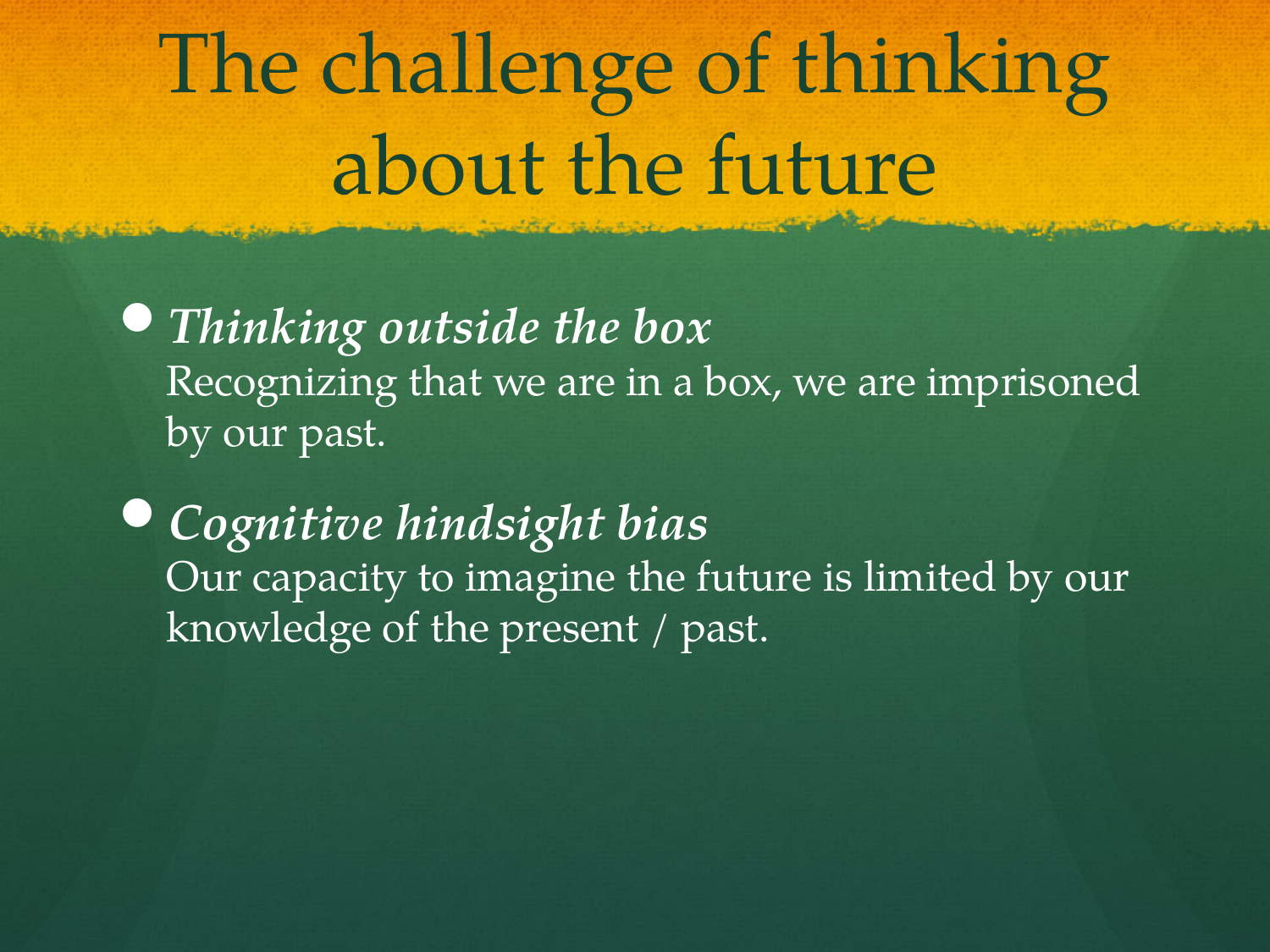

# The challenge of thinking about the future
Thinking outside the box
Recognizing that we are in a box, we are imprisoned by our past.
Cognitive hindsight bias
Our capacity to imagine the future is limited by our knowledge of the present / past.